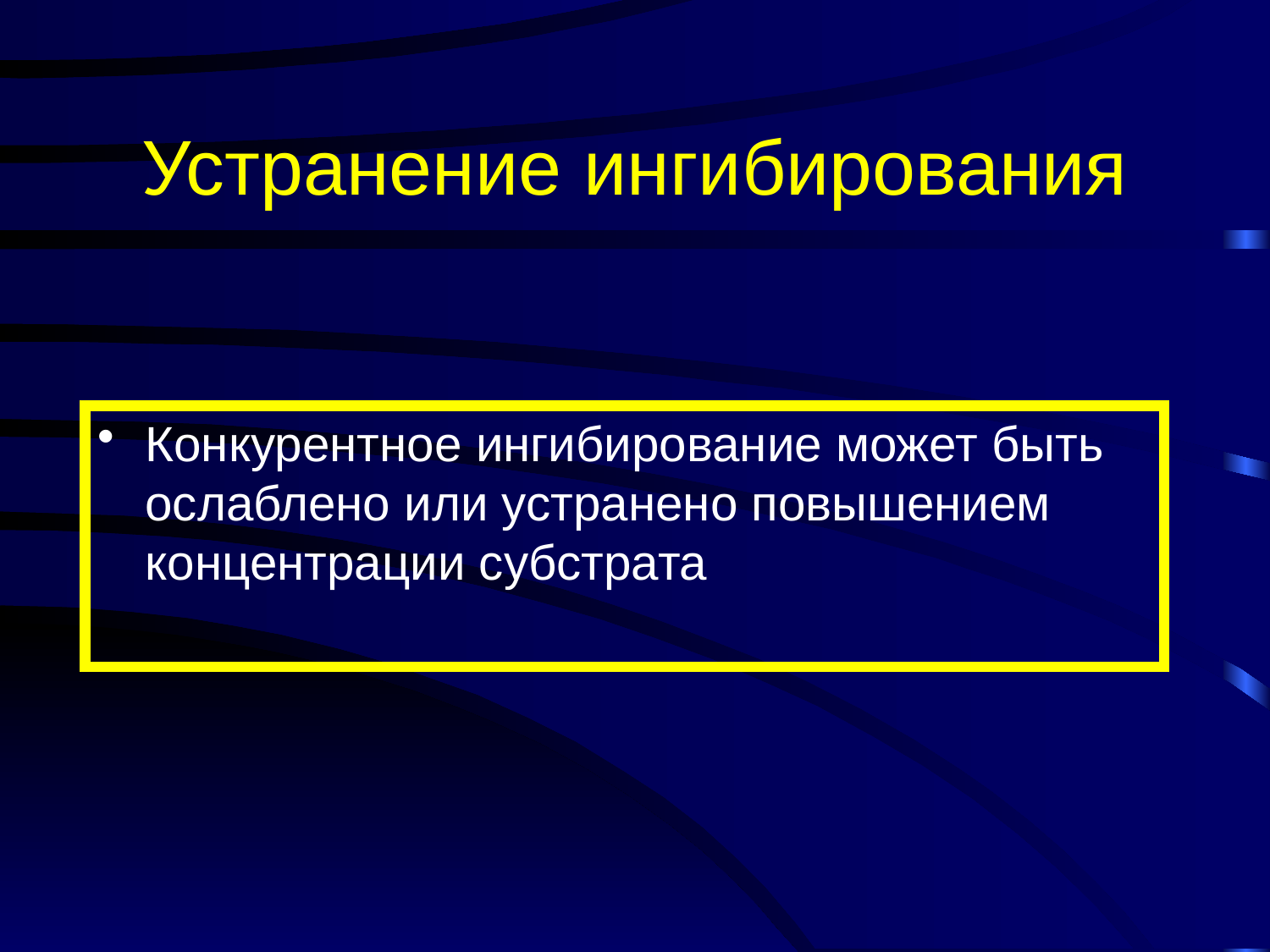

# Устранение ингибирования
Конкурентное ингибирование может быть ослаблено или устранено повышением концентрации субстрата